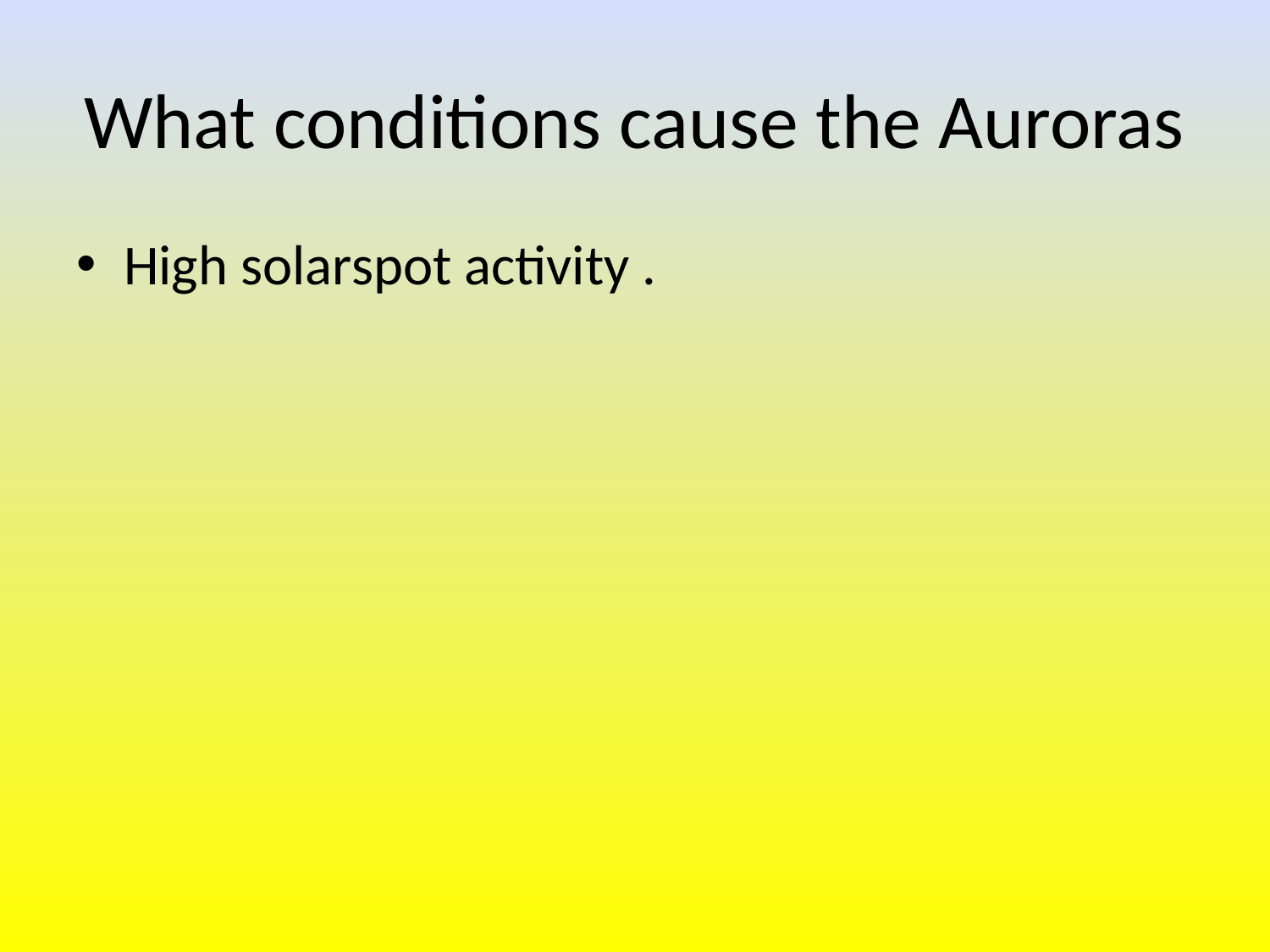

# What conditions cause the Auroras
High solarspot activity .